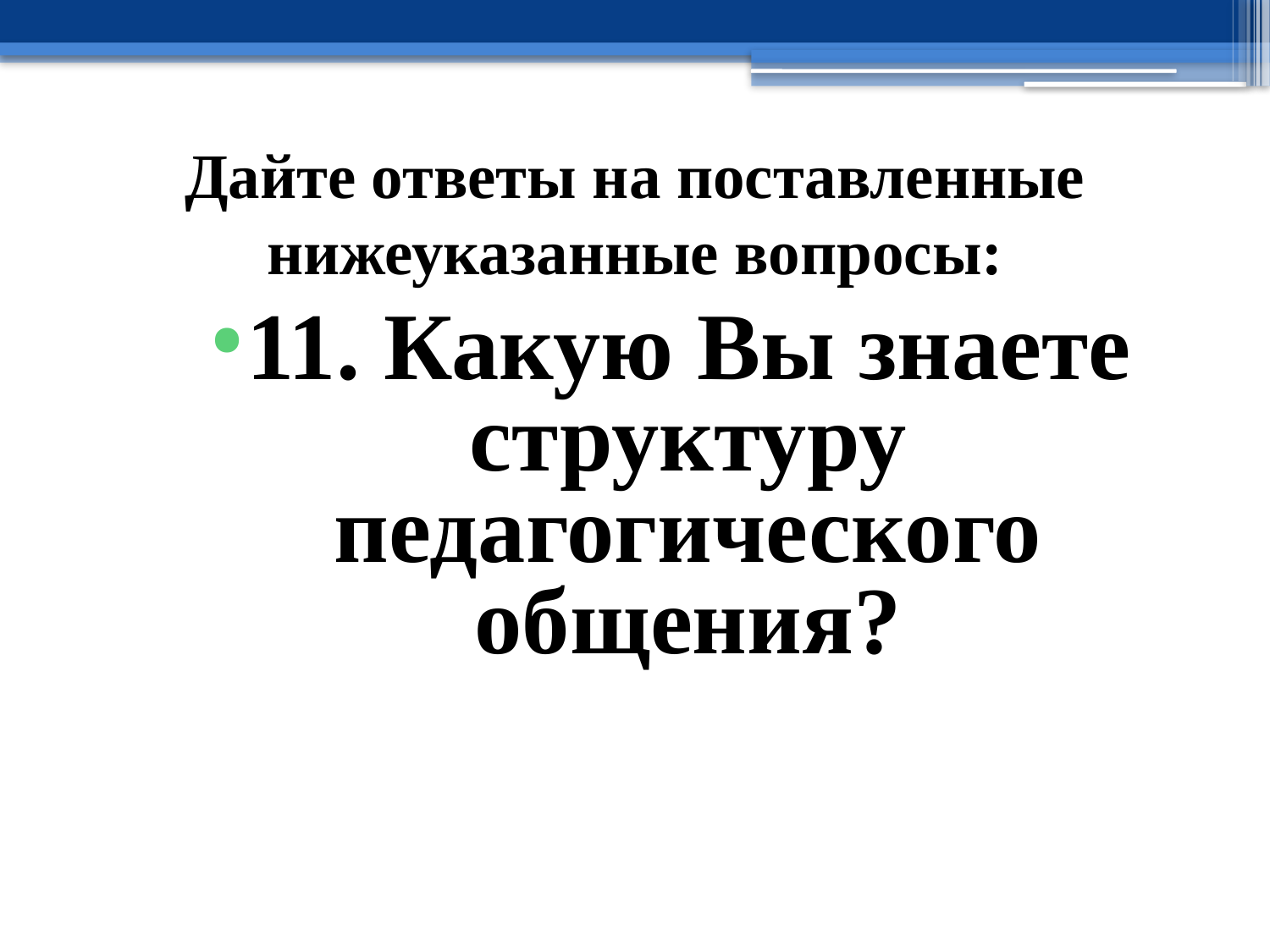

# Дайте ответы на поставленные нижеуказанные вопросы:
11. Какую Вы знаете структуру педагогического общения?